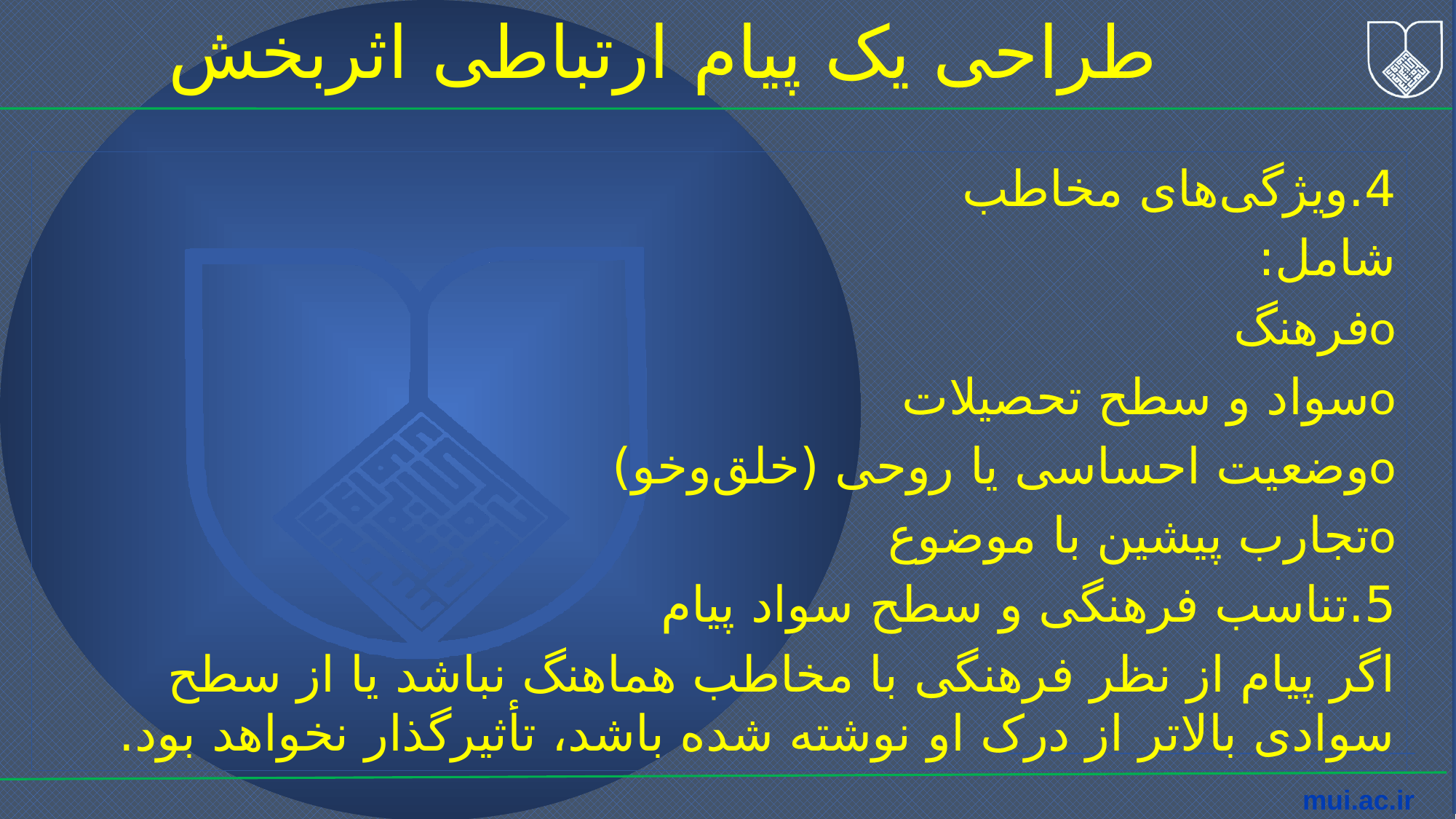

طراحی یک پیام ارتباطی اثربخش
4.	ویژگی‌های مخاطب
شامل:
o	فرهنگ
o	سواد و سطح تحصیلات
o	وضعیت احساسی یا روحی (خلق‌وخو)
o	تجارب پیشین با موضوع
5.	تناسب فرهنگی و سطح سواد پیام
اگر پیام از نظر فرهنگی با مخاطب هماهنگ نباشد یا از سطح سوادی بالاتر از درک او نوشته شده باشد، تأثیرگذار نخواهد بود.